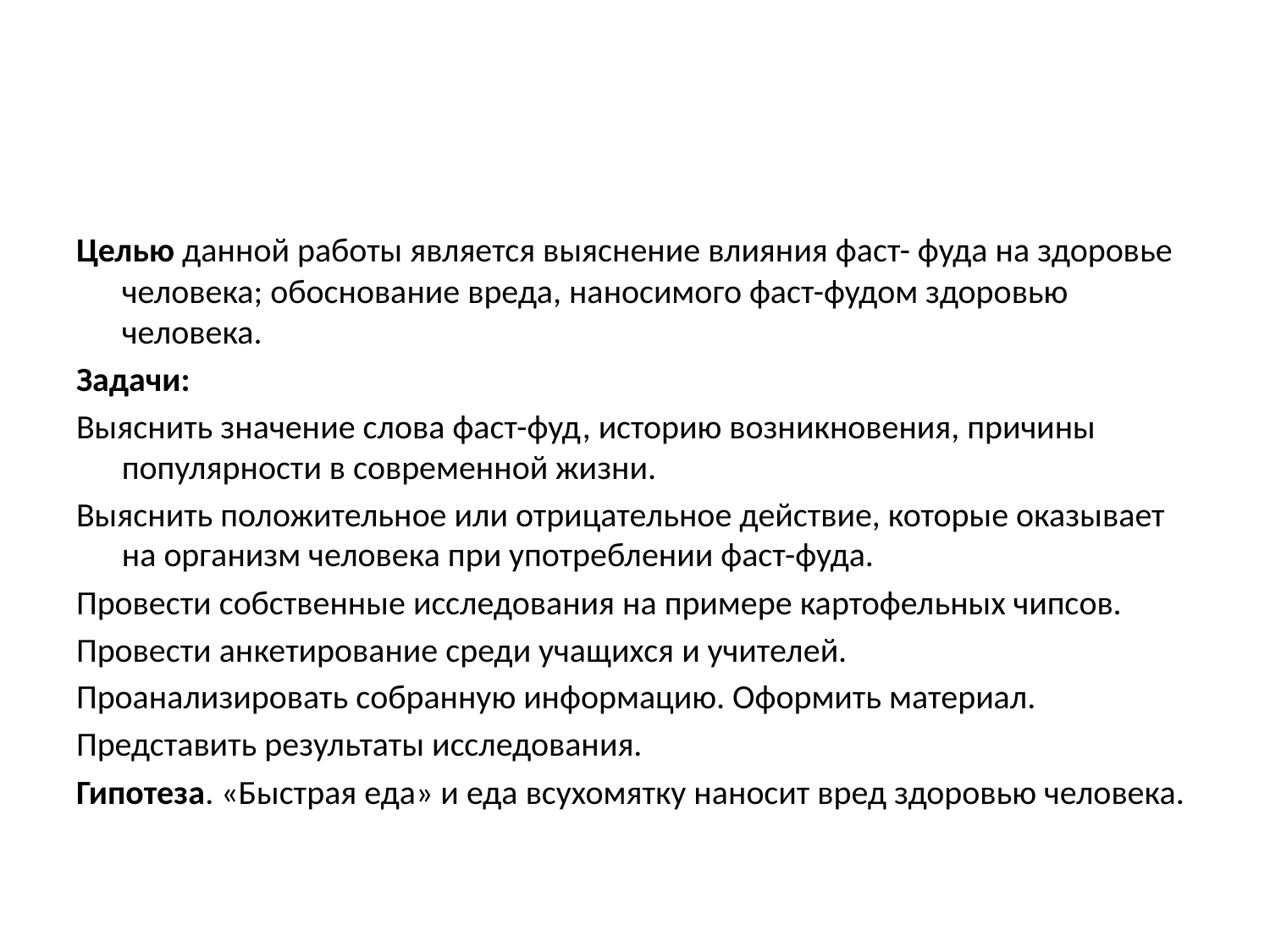

#
Целью данной работы является выяснение влияния фаст- фуда на здоровье человека; обоснование вреда, наносимого фаст-фудом здоровью человека.
Задачи:
Выяснить значение слова фаст-фуд, историю возникновения, причины популярности в современной жизни.
Выяснить положительное или отрицательное действие, которые оказывает на организм человека при употреблении фаст-фуда.
Провести собственные исследования на примере картофельных чипсов.
Провести анкетирование среди учащихся и учителей.
Проанализировать собранную информацию. Оформить материал.
Представить результаты исследования.
Гипотеза. «Быстрая еда» и еда всухомятку наносит вред здоровью человека.